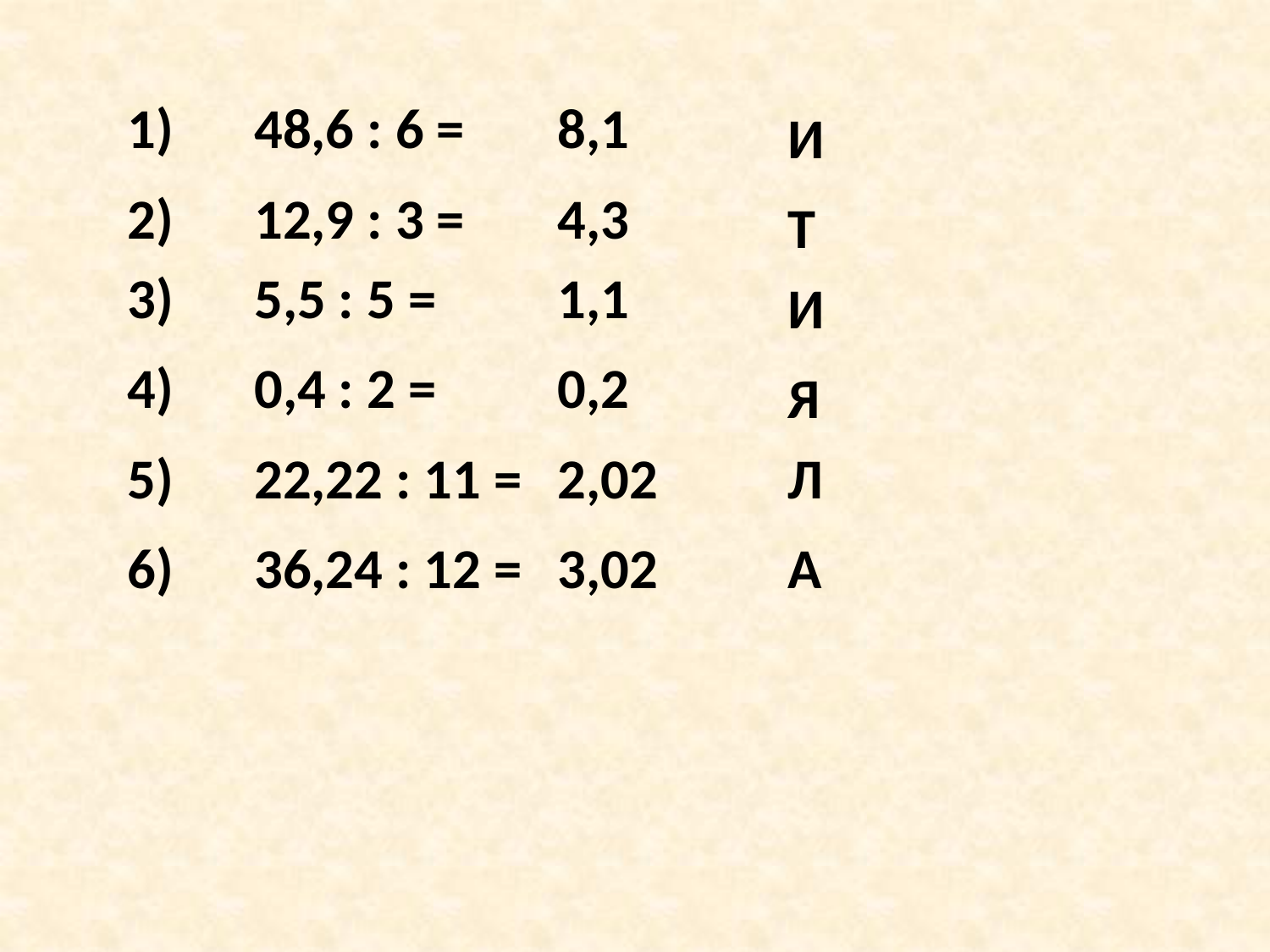

1)	48,6 : 6 =
8,1
И
2)	12,9 : 3 =
4,3
Т
3)	5,5 : 5 =
1,1
И
4)	0,4 : 2 =
0,2
Я
Л
5)	22,22 : 11 =
2,02
А
6)	36,24 : 12 =
3,02